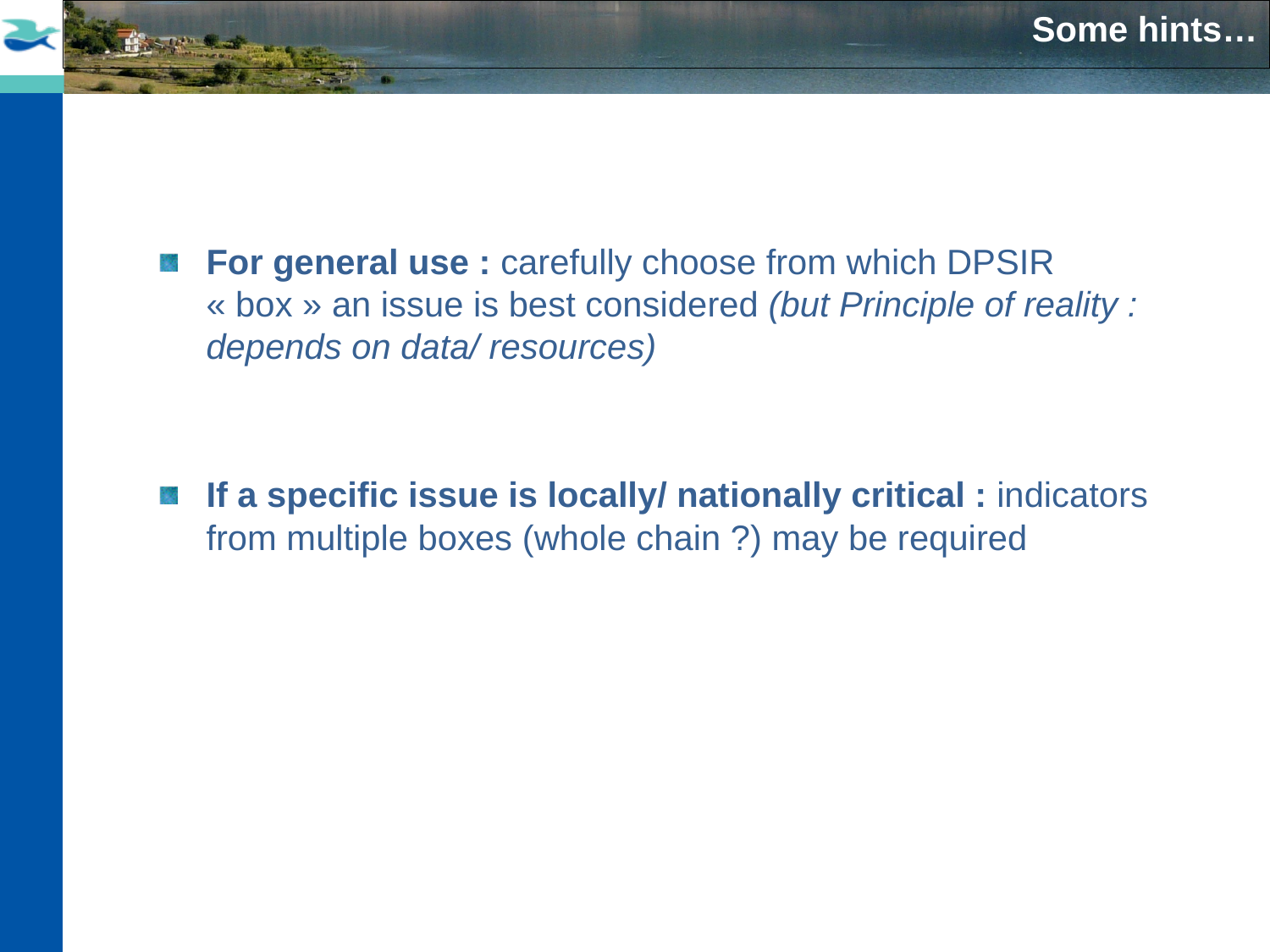

Some hints…

For general use : carefully choose from which DPSIR « box » an issue is best considered (but Principle of reality : depends on data/ resources)

If a specific issue is locally/ nationally critical : indicators from multiple boxes (whole chain ?) may be required